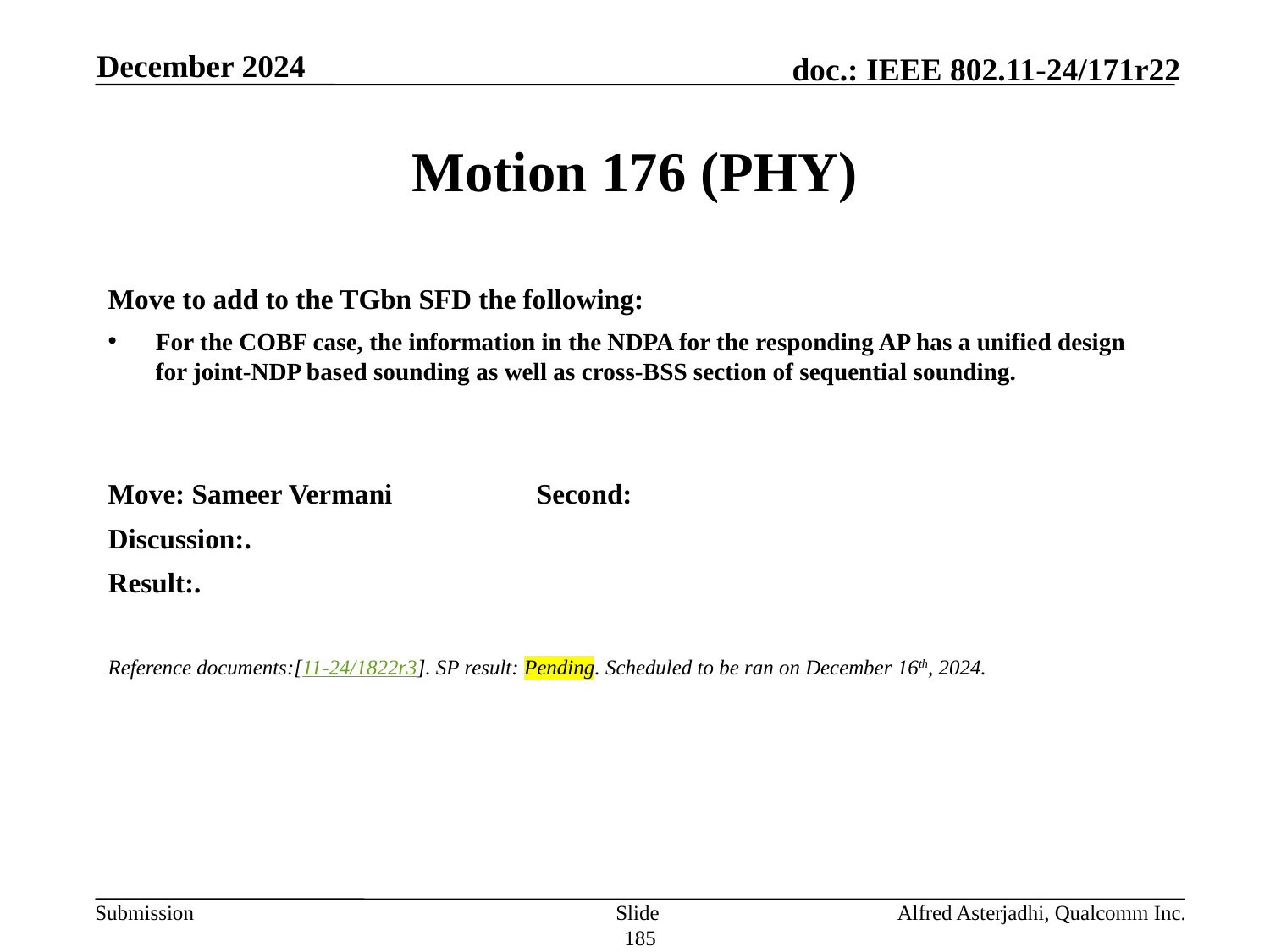

December 2024
# Motion 176 (PHY)
Move to add to the TGbn SFD the following:
For the COBF case, the information in the NDPA for the responding AP has a unified design for joint-NDP based sounding as well as cross-BSS section of sequential sounding.

Move: Sameer Vermani		Second:
Discussion:.
Result:.

Reference documents:[11-24/1822r3]. SP result: Pending. Scheduled to be ran on December 16th, 2024.

Slide 185
Alfred Asterjadhi, Qualcomm Inc.